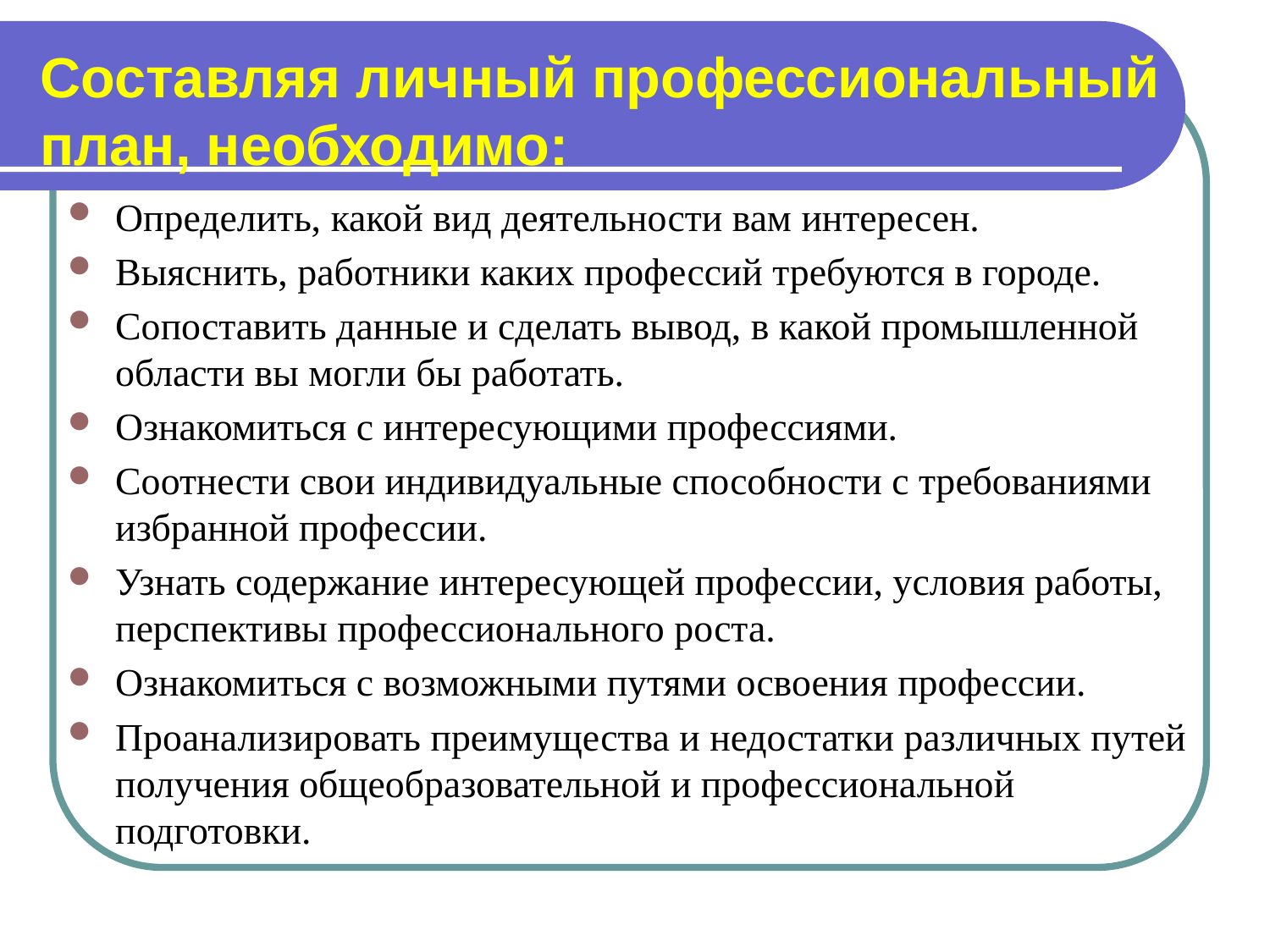

# Составляя личный профессиональный план, необходимо:
Определить, какой вид деятельности вам интересен.
Выяснить, работники каких профессий требуются в городе.
Сопоставить данные и сделать вывод, в какой промышленной области вы могли бы работать.
Ознакомиться с интересующими профессиями.
Соотнести свои индивидуальные способности с требованиями избранной профессии.
Узнать содержание интересующей профессии, условия работы, перспективы профессионального роста.
Ознакомиться с возможными путями освоения профессии.
Проанализировать преимущества и недостатки различных путей получения общеобразовательной и профессиональной подготовки.